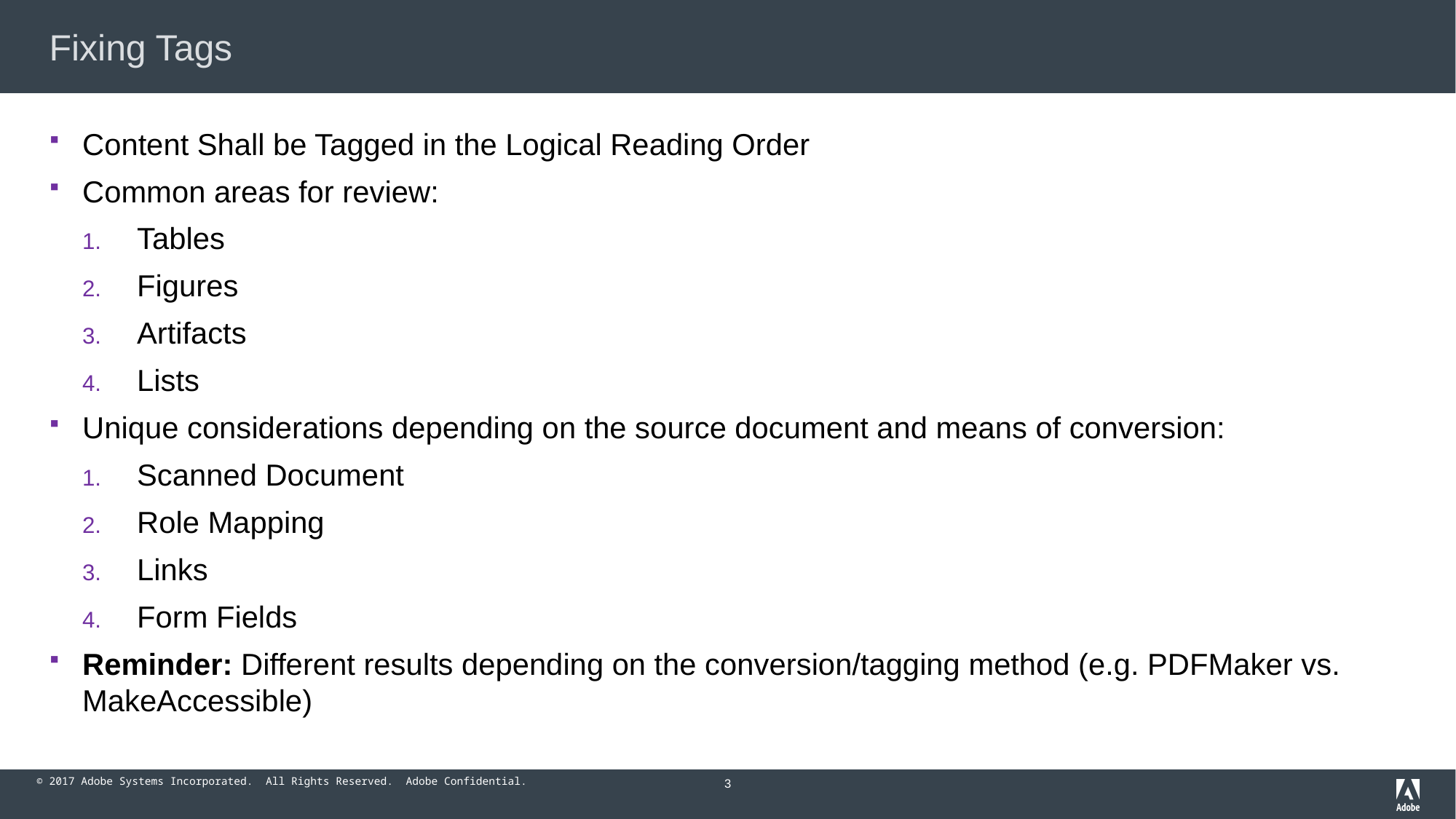

# Fixing Tags
Content Shall be Tagged in the Logical Reading Order
Common areas for review:
Tables
Figures
Artifacts
Lists
Unique considerations depending on the source document and means of conversion:
Scanned Document
Role Mapping
Links
Form Fields
Reminder: Different results depending on the conversion/tagging method (e.g. PDFMaker vs. MakeAccessible)
3